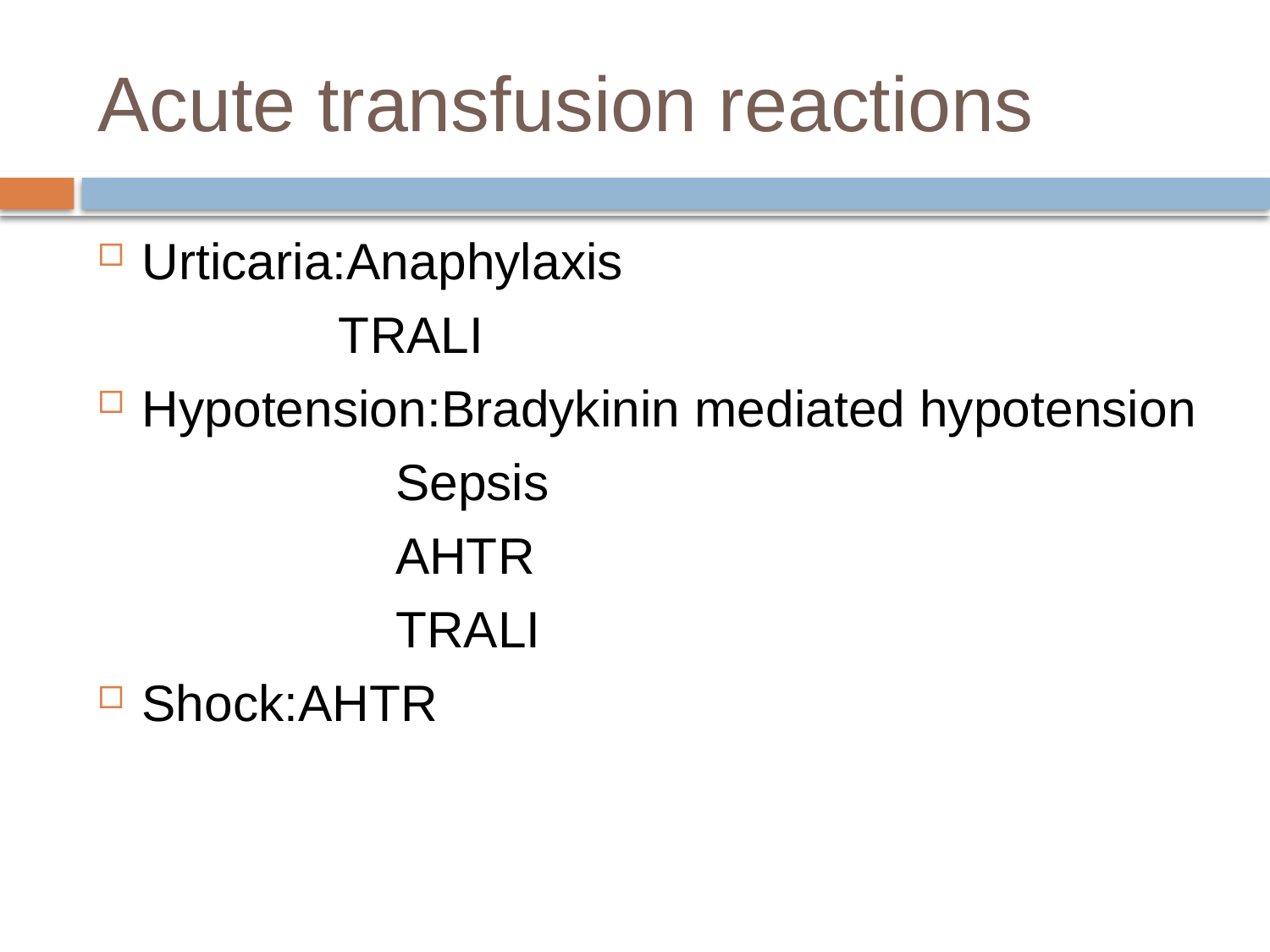

# Acute transfusion reactions
Urticaria:Anaphylaxis
                 TRALI
Hypotension:Bradykinin mediated hypotension
                     Sepsis
                     AHTR
                     TRALI
Shock:AHTR